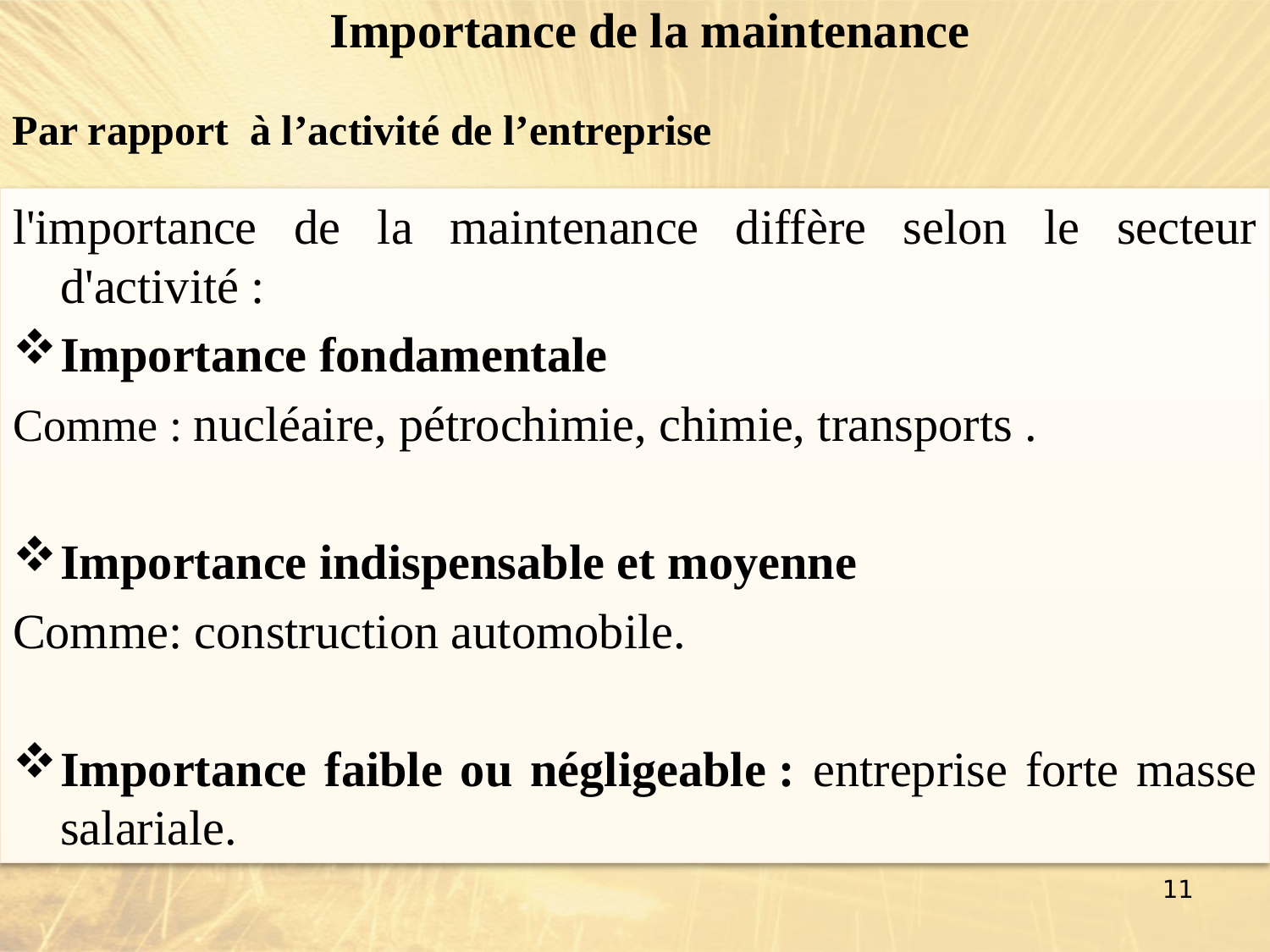

# Importance de la maintenance
Par rapport  à l’activité de l’entreprise
l'importance de la maintenance diffère selon le secteur d'activité :
Importance fondamentale
Comme : nucléaire, pétrochimie, chimie, transports .

Importance indispensable et moyenne
Comme: construction automobile.

Importance faible ou négligeable : entreprise forte masse salariale.
11